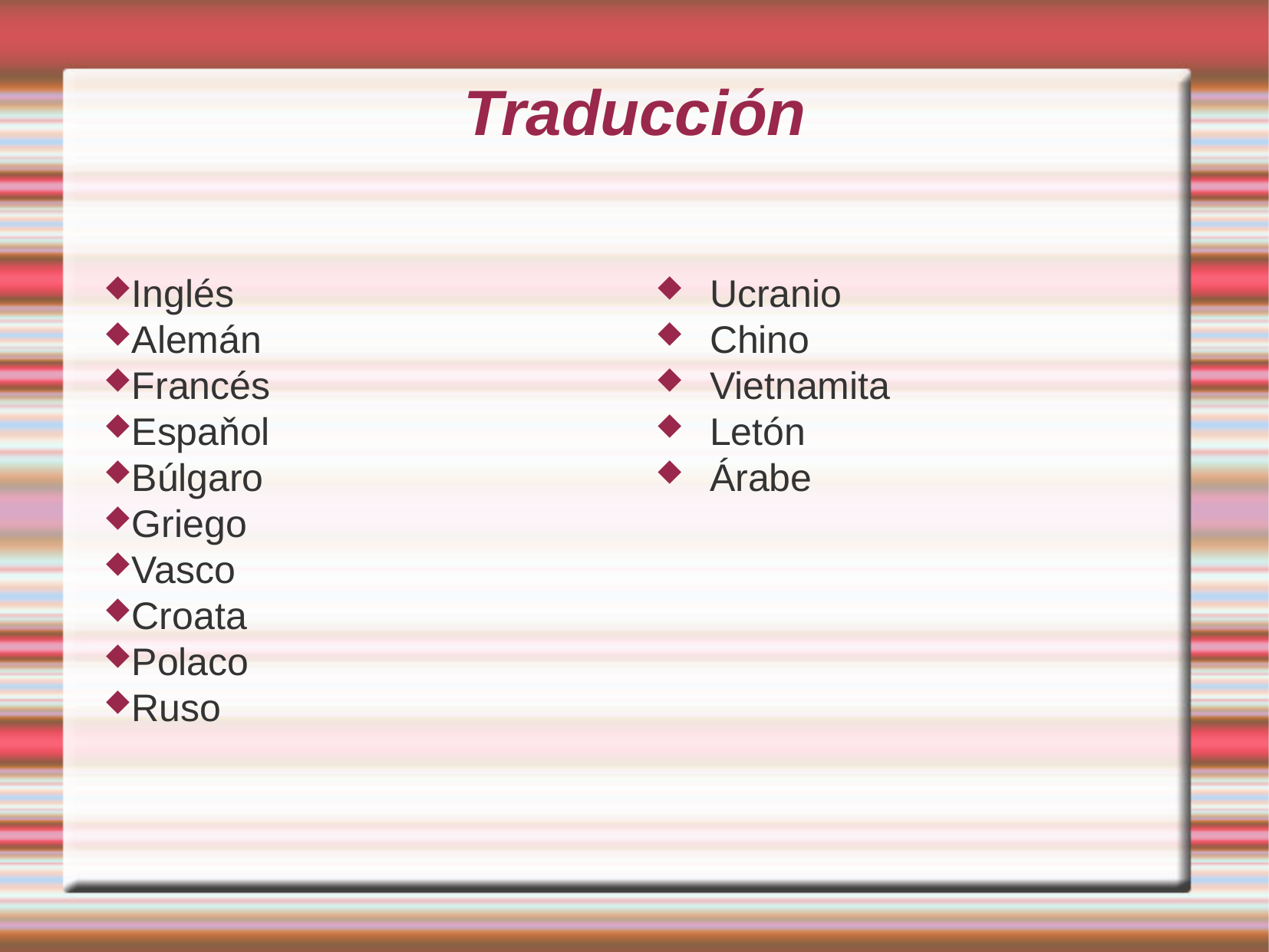

Traducción
Inglés
Alemán
Francés
Espaňol
Búlgaro
Griego
Vasco
Croata
Polaco
Ruso
Ucranio
Chino
Vietnamita
Letón
Árabe